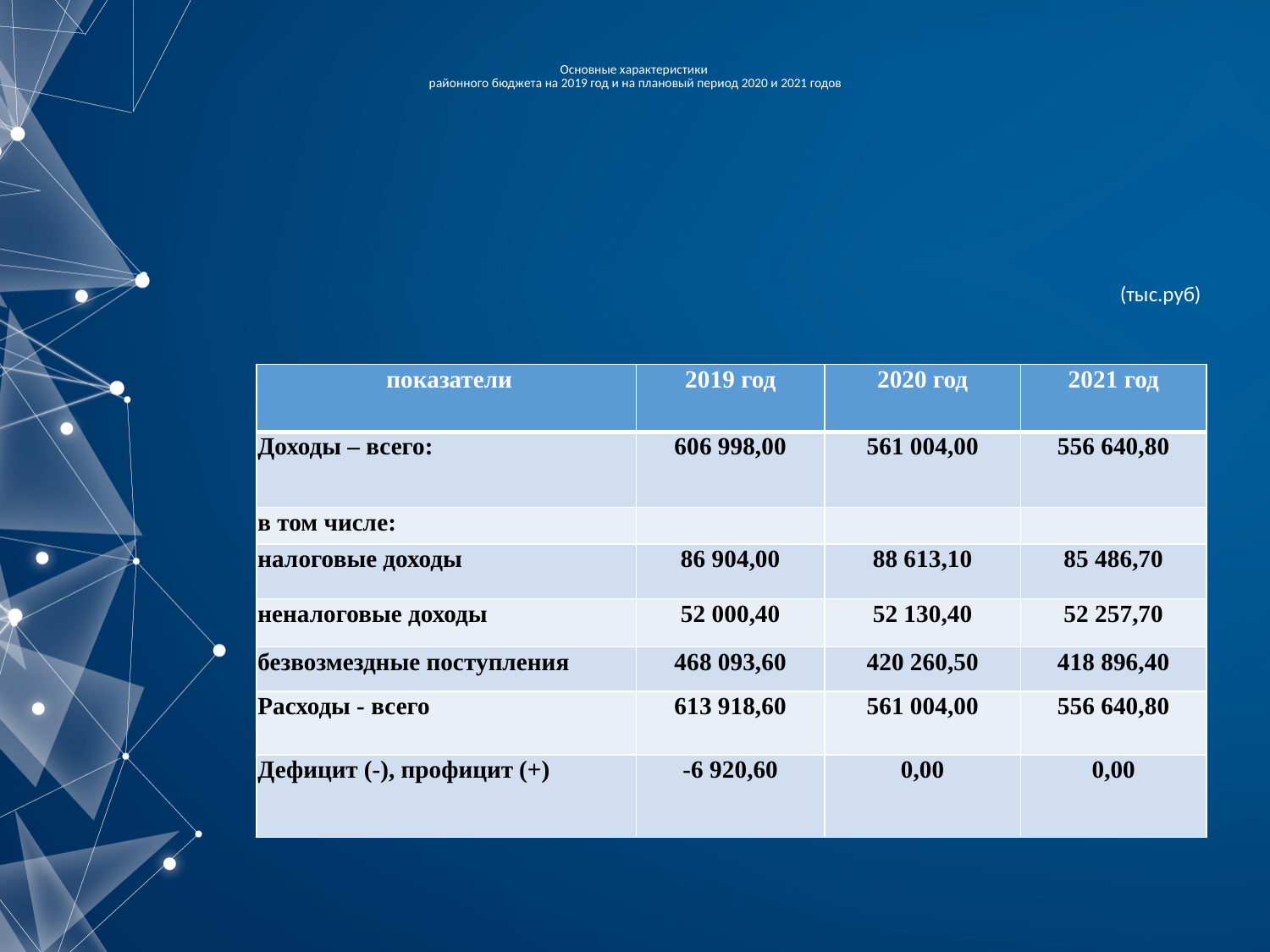

# Основные характеристики районного бюджета на 2019 год и на плановый период 2020 и 2021 годов
(тыс.руб)
| показатели | 2019 год | 2020 год | 2021 год |
| --- | --- | --- | --- |
| Доходы – всего: | 606 998,00 | 561 004,00 | 556 640,80 |
| в том числе: |  |  |  |
| налоговые доходы | 86 904,00 | 88 613,10 | 85 486,70 |
| неналоговые доходы | 52 000,40 | 52 130,40 | 52 257,70 |
| безвозмездные поступления | 468 093,60 | 420 260,50 | 418 896,40 |
| Расходы - всего | 613 918,60 | 561 004,00 | 556 640,80 |
| Дефицит (-), профицит (+) | -6 920,60 | 0,00 | 0,00 |